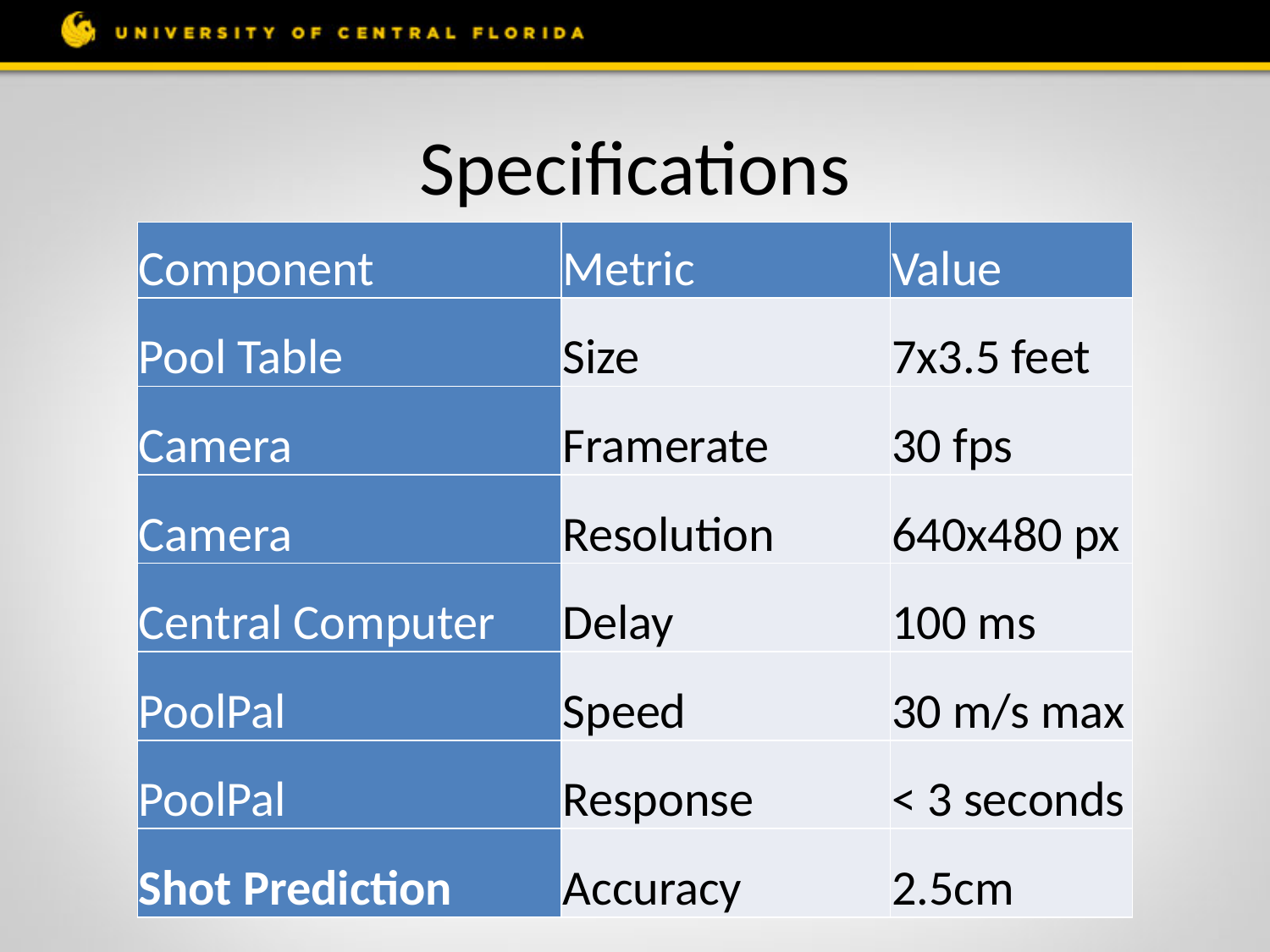

# Specifications
| Component | Metric | Value |
| --- | --- | --- |
| Pool Table | Size | 7x3.5 feet |
| Camera | Framerate | 30 fps |
| Camera | Resolution | 640x480 px |
| Central Computer | Delay | 100 ms |
| PoolPal | Speed | 30 m/s max |
| PoolPal | Response | < 3 seconds |
| Shot Prediction | Accuracy | 2.5cm |